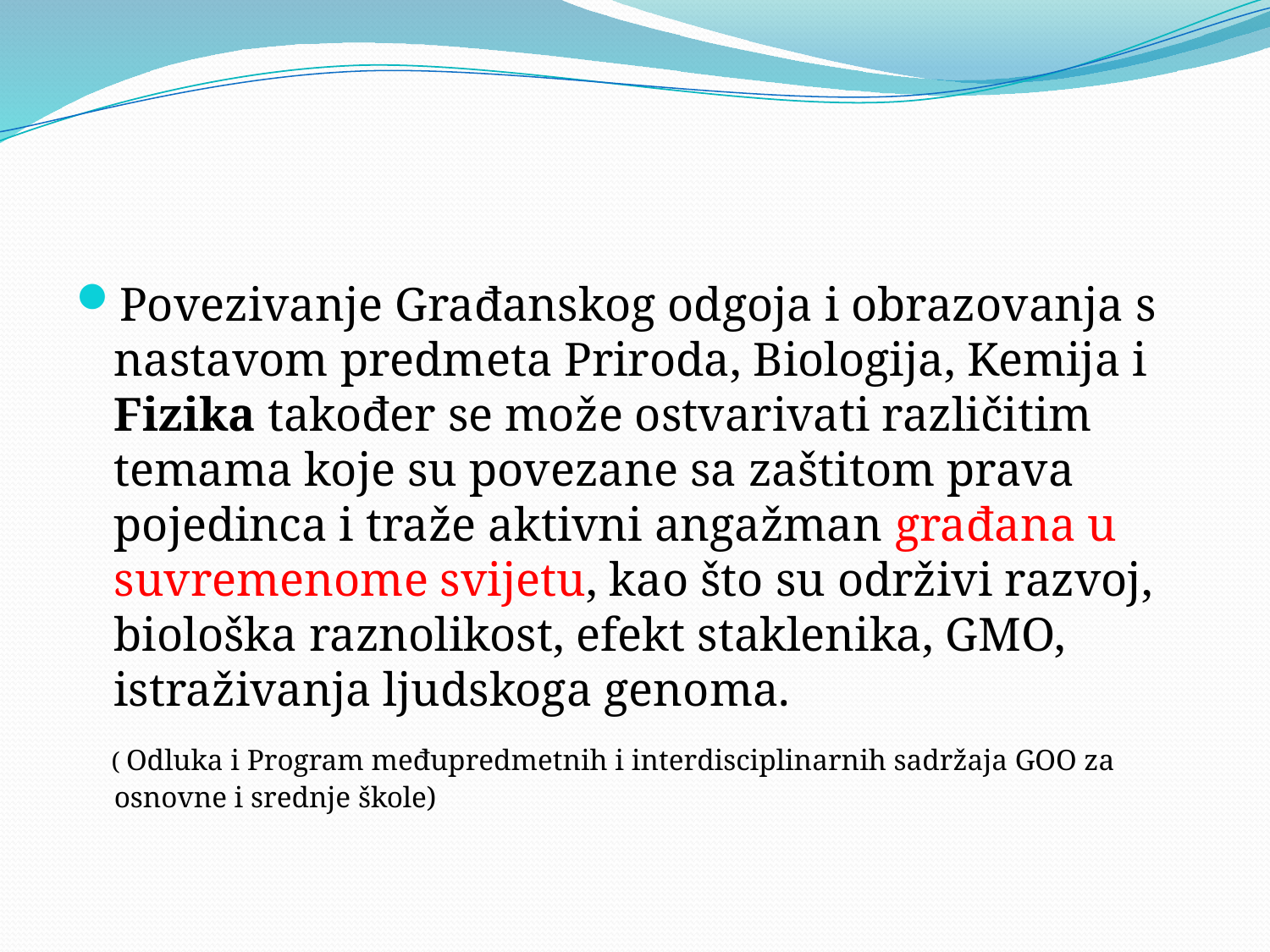

Povezivanje Građanskog odgoja i obrazovanja s nastavom predmeta Priroda, Biologija, Kemija i Fizika također se može ostvarivati različitim temama koje su povezane sa zaštitom prava pojedinca i traže aktivni angažman građana u suvremenome svijetu, kao što su održivi razvoj, biološka raznolikost, efekt staklenika, GMO, istraživanja ljudskoga genoma.
   ( Odluka i Program međupredmetnih i interdisciplinarnih sadržaja GOO za osnovne i srednje škole)